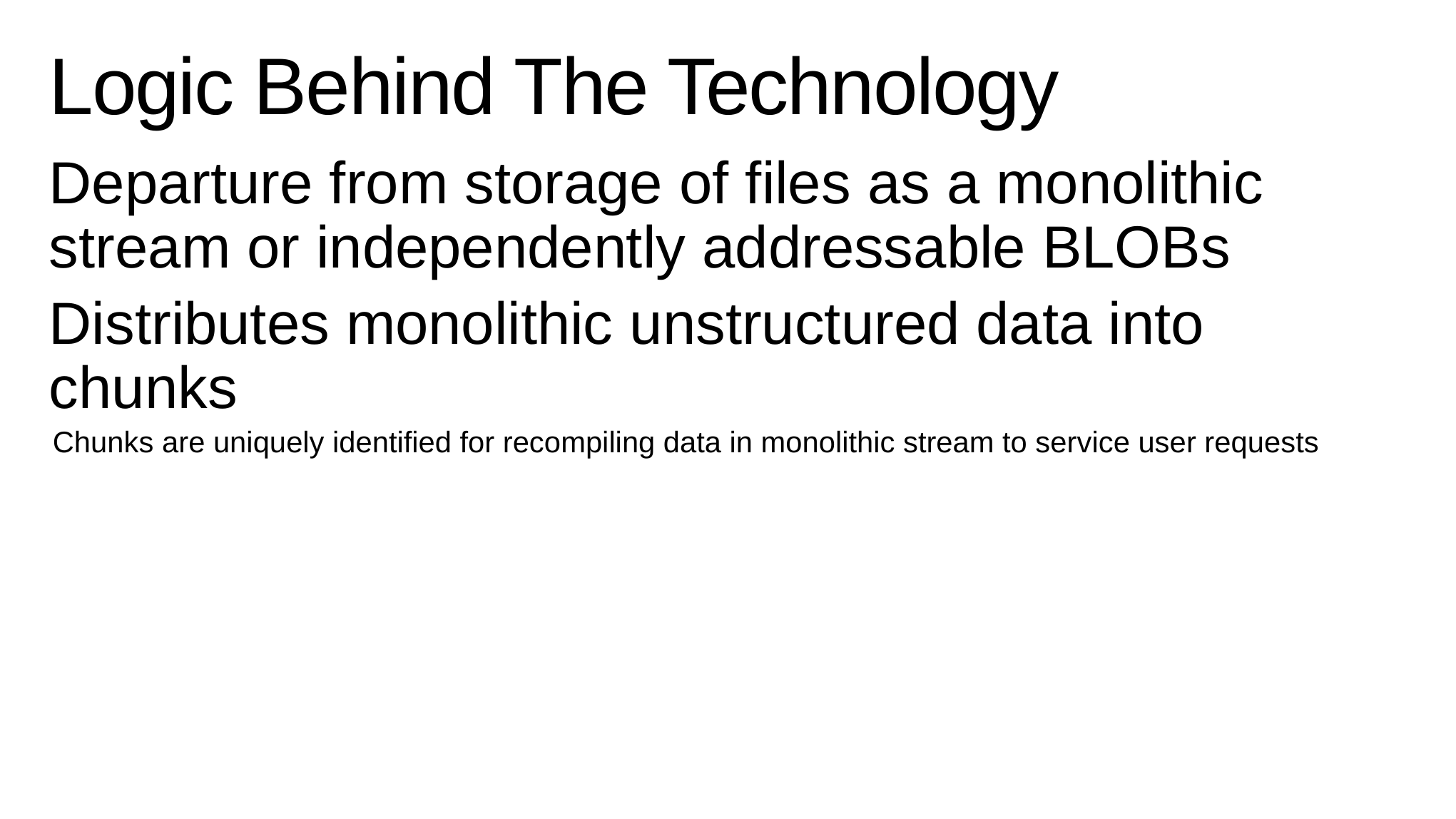

# Logic Behind The Technology
Departure from storage of files as a monolithic stream or independently addressable BLOBs
Distributes monolithic unstructured data into chunks
Chunks are uniquely identified for recompiling data in monolithic stream to service user requests